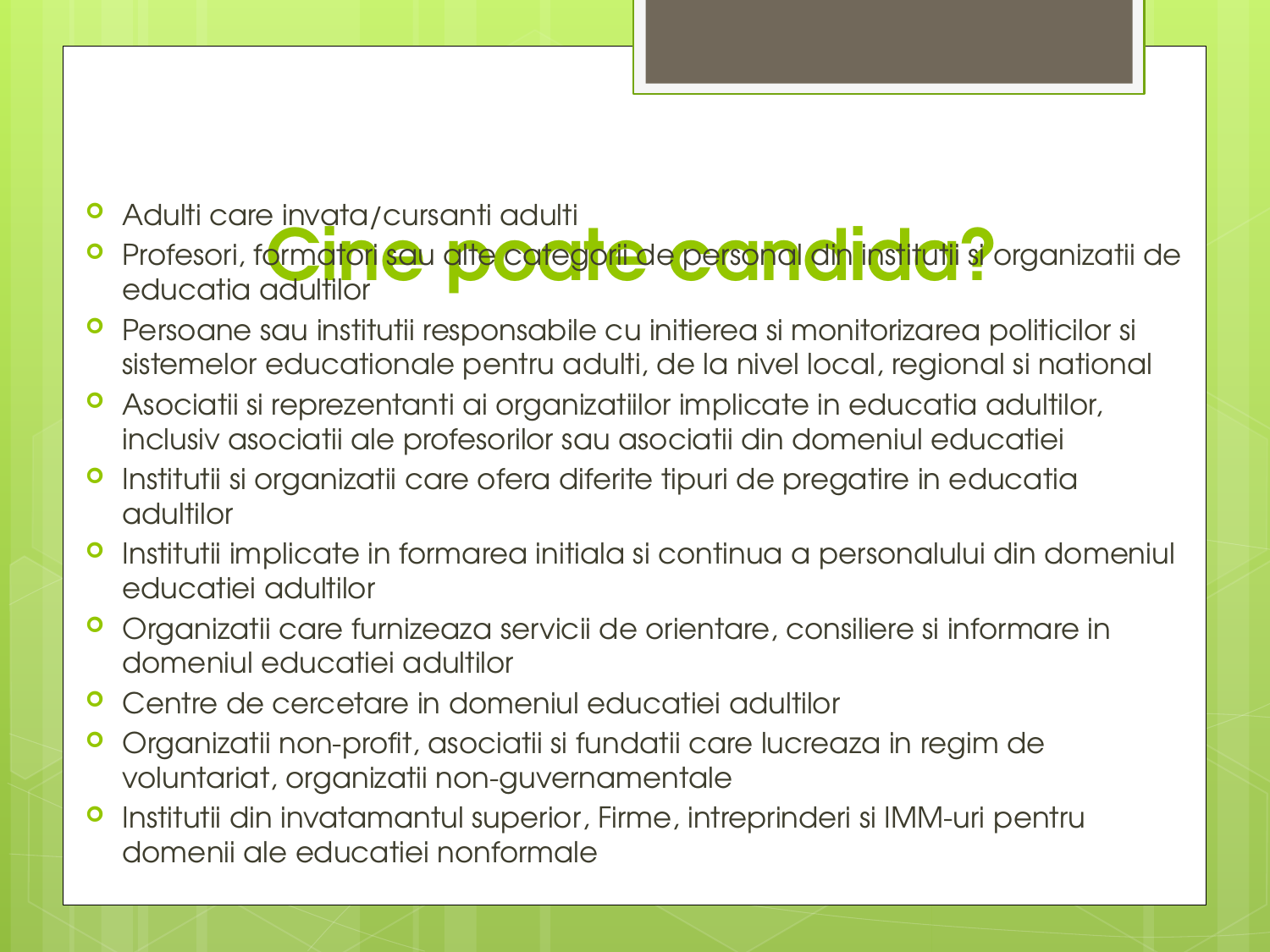

# Cine poate candida?
Adulti care invata/cursanti adulti
Profesori, formatori sau alte categorii de personal din institutii si organizatii de educatia adultilor
Persoane sau institutii responsabile cu initierea si monitorizarea politicilor si sistemelor educationale pentru adulti, de la nivel local, regional si national
Asociatii si reprezentanti ai organizatiilor implicate in educatia adultilor, inclusiv asociatii ale profesorilor sau asociatii din domeniul educatiei
Institutii si organizatii care ofera diferite tipuri de pregatire in educatia adultilor
Institutii implicate in formarea initiala si continua a personalului din domeniul educatiei adultilor
Organizatii care furnizeaza servicii de orientare, consiliere si informare in domeniul educatiei adultilor
Centre de cercetare in domeniul educatiei adultilor
Organizatii non-profit, asociatii si fundatii care lucreaza in regim de voluntariat, organizatii non-guvernamentale
Institutii din invatamantul superior, Firme, intreprinderi si IMM-uri pentru domenii ale educatiei nonformale